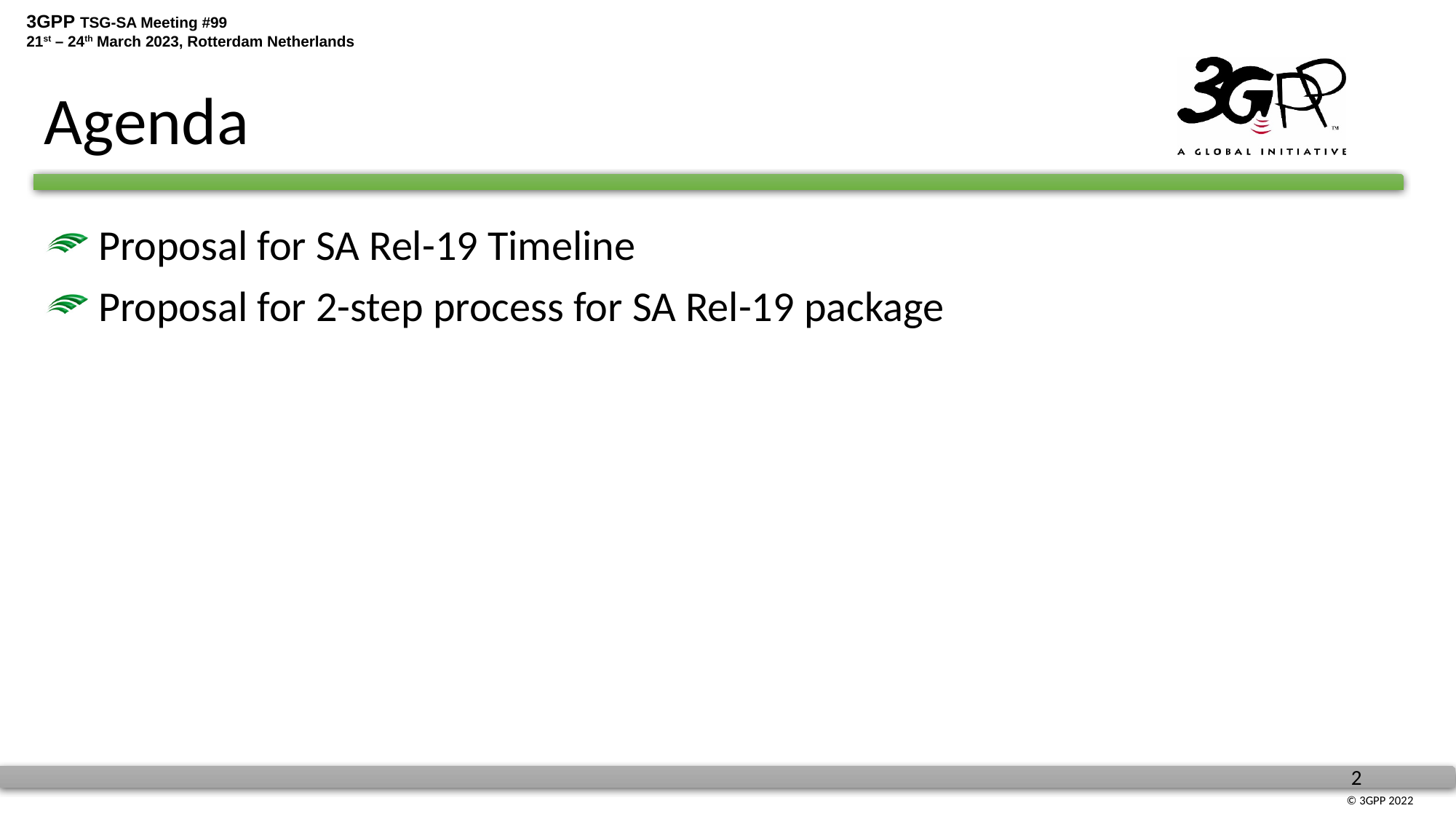

# Agenda
 Proposal for SA Rel-19 Timeline
 Proposal for 2-step process for SA Rel-19 package